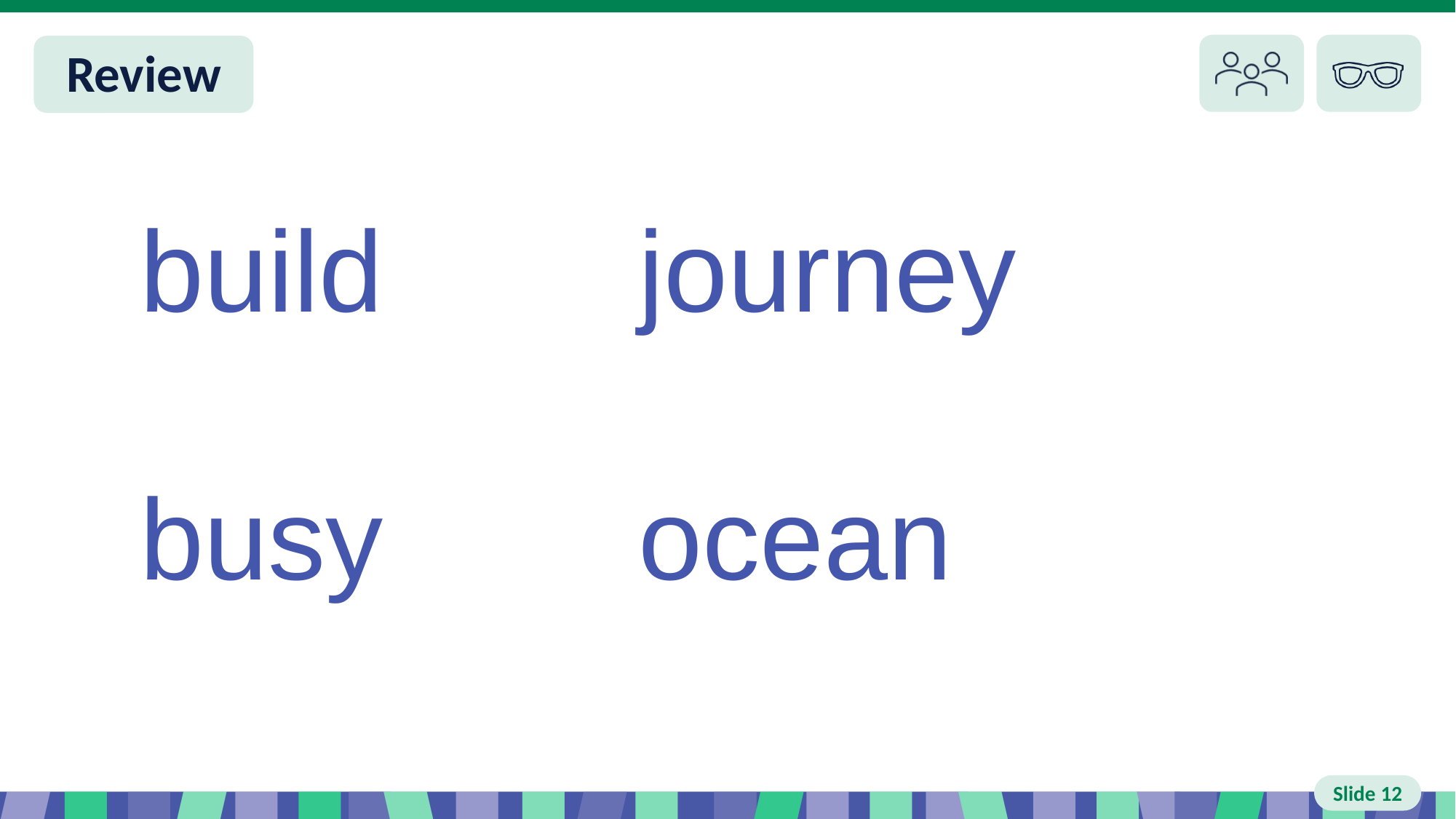

Slide 12 Review You do
build        journey
busy        ocean